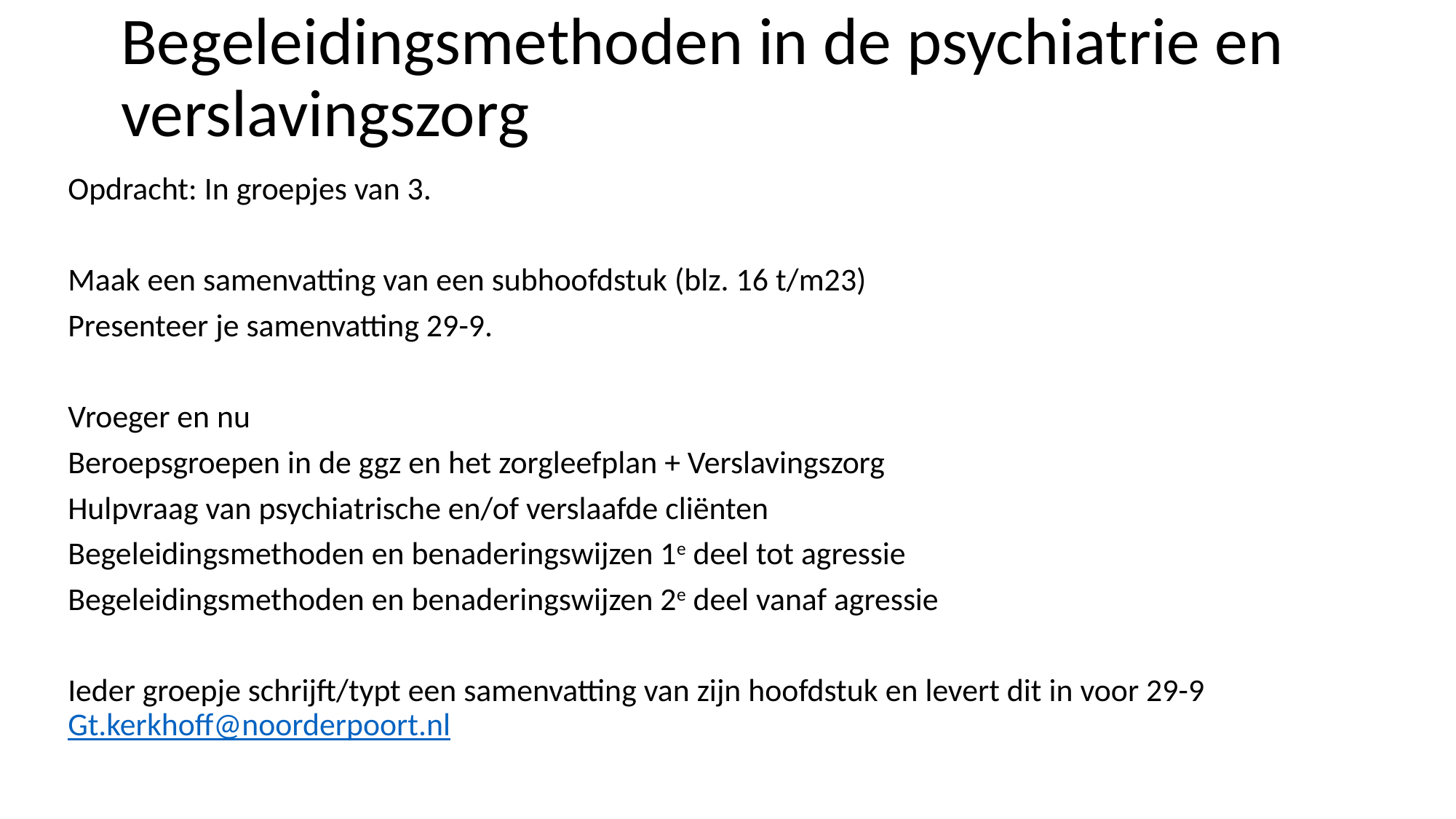

# Begeleidingsmethoden in de psychiatrie en verslavingszorg
Opdracht: In groepjes van 3.

Maak een samenvatting van een subhoofdstuk (blz. 16 t/m23)
Presenteer je samenvatting 29-9.

Vroeger en nu
Beroepsgroepen in de ggz en het zorgleefplan + Verslavingszorg
Hulpvraag van psychiatrische en/of verslaafde cliënten
Begeleidingsmethoden en benaderingswijzen 1e deel tot agressie
Begeleidingsmethoden en benaderingswijzen 2e deel vanaf agressie

Ieder groepje schrijft/typt een samenvatting van zijn hoofdstuk en levert dit in voor 29-9 Gt.kerkhoff@noorderpoort.nl